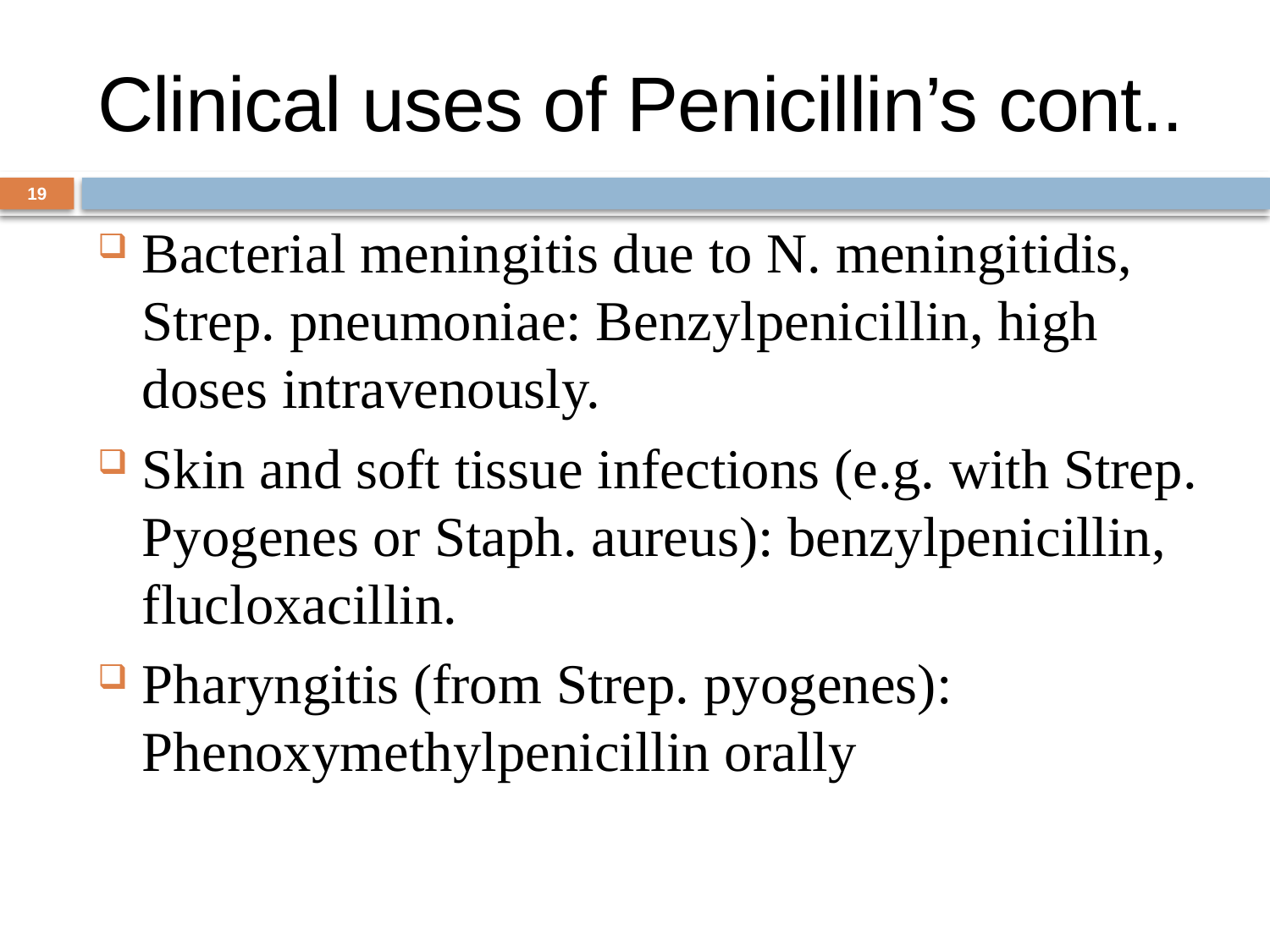

# Clinical uses of Penicillin’s cont..
19
Bacterial meningitis due to N. meningitidis, Strep. pneumoniae: Benzylpenicillin, high doses intravenously.
Skin and soft tissue infections (e.g. with Strep. Pyogenes or Staph. aureus): benzylpenicillin, flucloxacillin.
Pharyngitis (from Strep. pyogenes): Phenoxymethylpenicillin orally